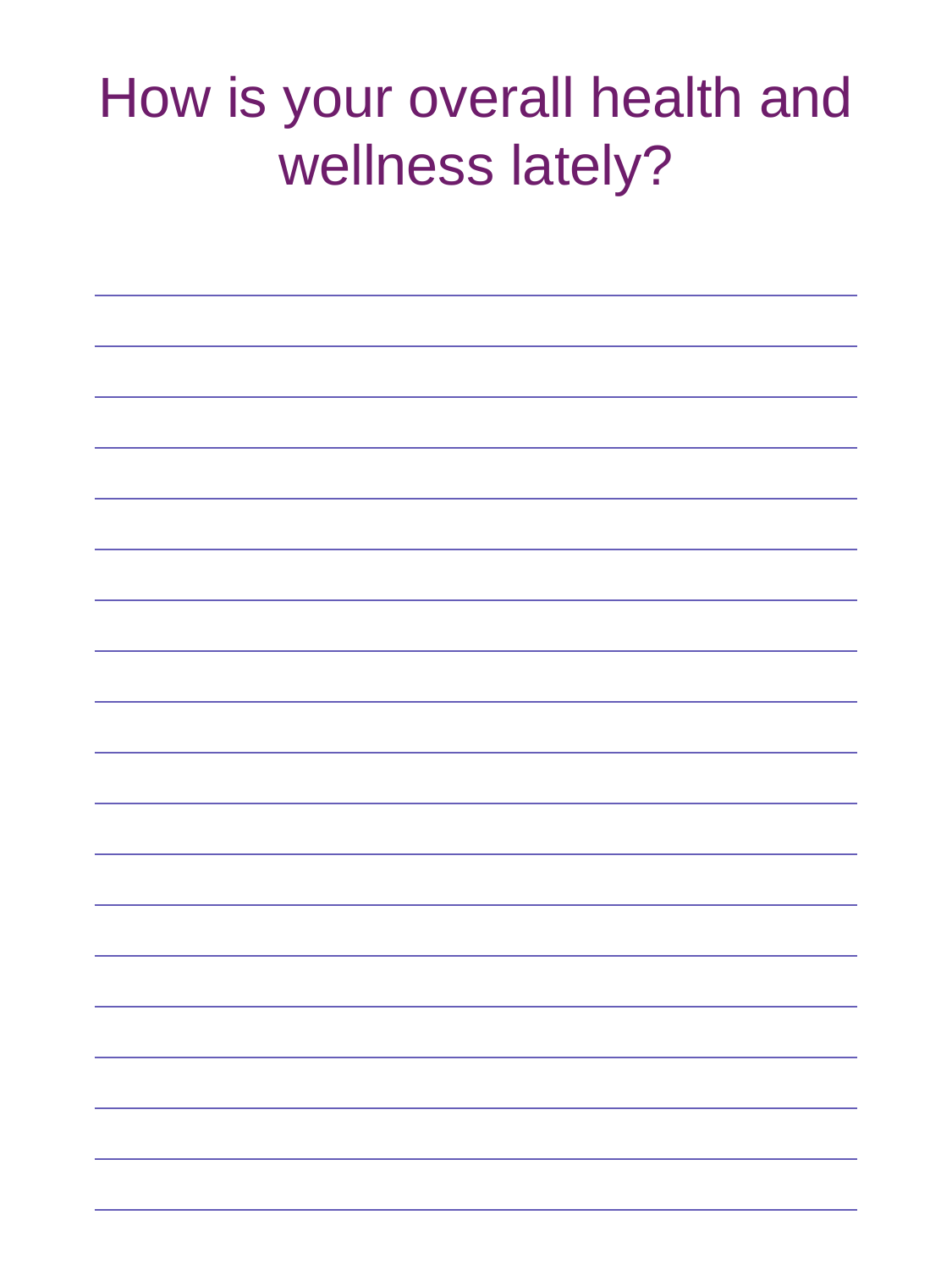

How is your overall health and wellness lately?
|  |
| --- |
|  |
|  |
|  |
|  |
|  |
|  |
|  |
|  |
|  |
|  |
|  |
|  |
|  |
|  |
|  |
|  |
|  |